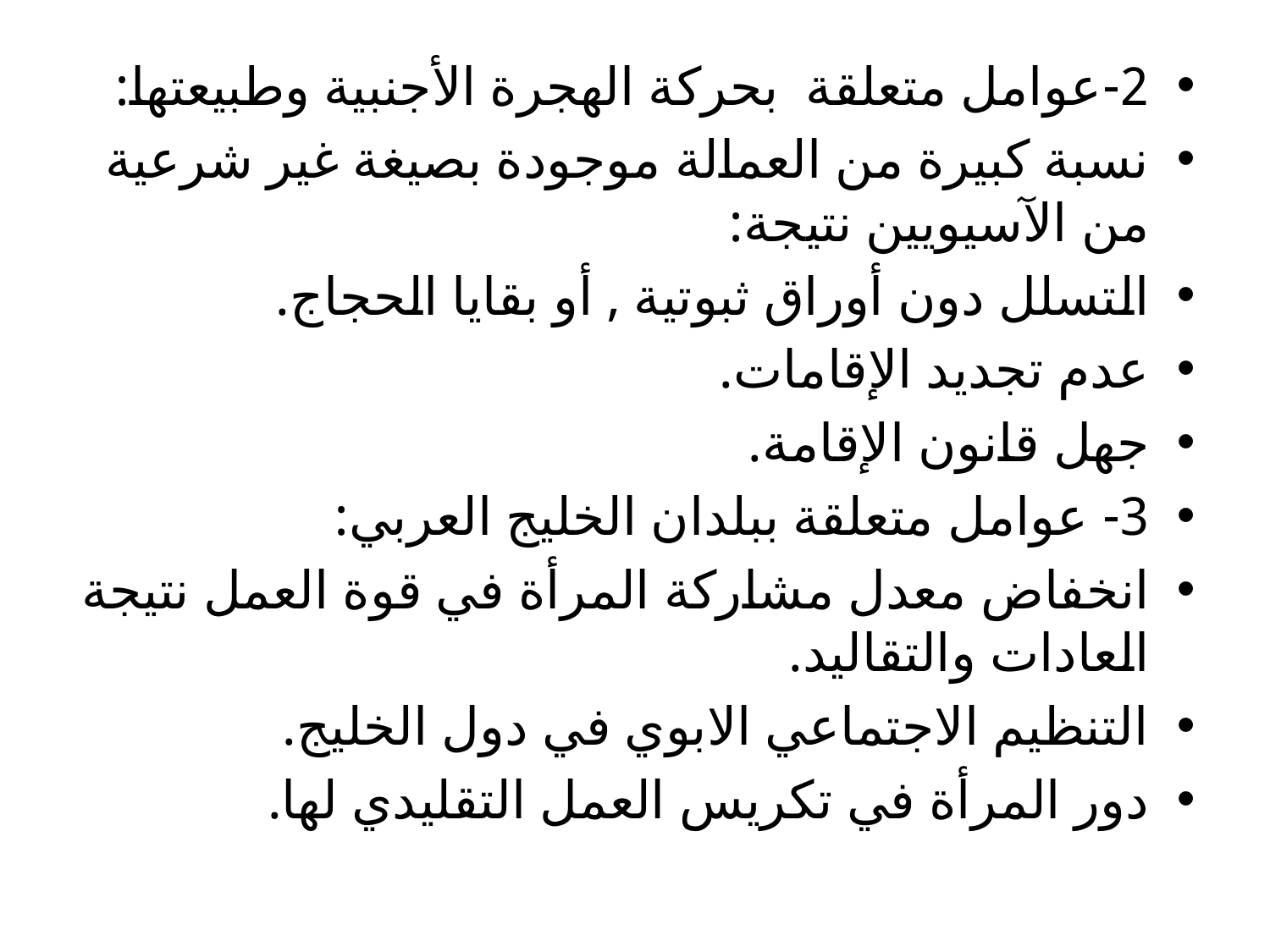

#
2-عوامل متعلقة  بحركة الهجرة الأجنبية وطبيعتها:
نسبة كبيرة من العمالة موجودة بصيغة غير شرعية من الآسيويين نتيجة:
التسلل دون أوراق ثبوتية , أو بقايا الحجاج.
عدم تجديد الإقامات.
جهل قانون الإقامة.
3- عوامل متعلقة ببلدان الخليج العربي:
انخفاض معدل مشاركة المرأة في قوة العمل نتيجة العادات والتقاليد.
التنظيم الاجتماعي الابوي في دول الخليج.
دور المرأة في تكريس العمل التقليدي لها.